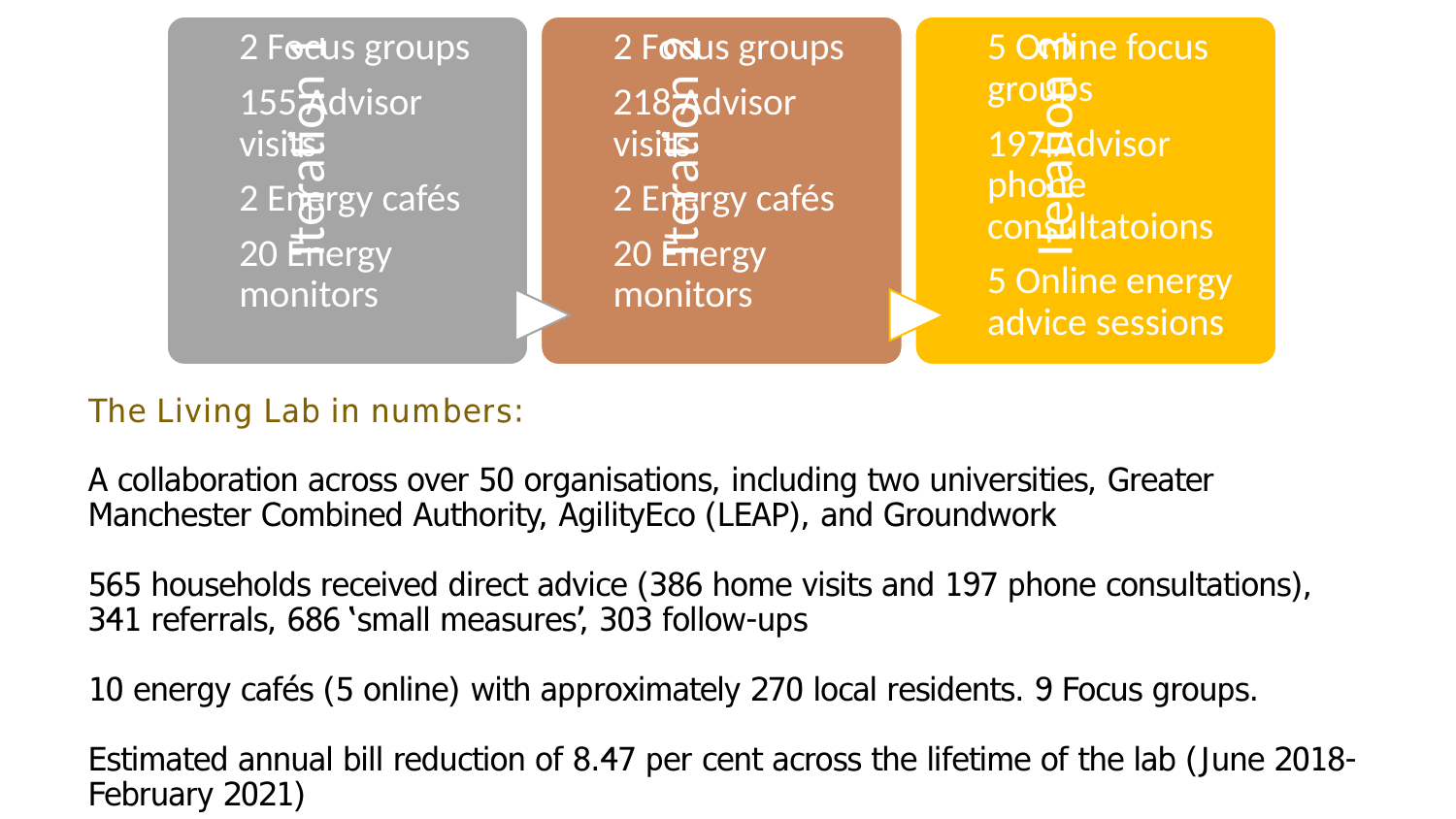

Iteration 1
2 Focus groups
155 Advisor visits
2 Energy cafés
20 Energy monitors
Iteration 2
2 Focus groups
218 Advisor visits
2 Energy cafés
20 Energy monitors
Iteration 3
5 Online focus groups
197 Advisor phone consultatoions
5 Online energy advice sessions
# The Living Lab in numbers: A collaboration across over 50 organisations, including two universities, Greater Manchester Combined Authority, AgilityEco (LEAP), and Groundwork 565 households received direct advice (386 home visits and 197 phone consultations), 341 referrals, 686 ‘small measures’, 303 follow-ups 10 energy cafés (5 online) with approximately 270 local residents. 9 Focus groups. Estimated annual bill reduction of 8.47 per cent across the lifetime of the lab (June 2018-February 2021)